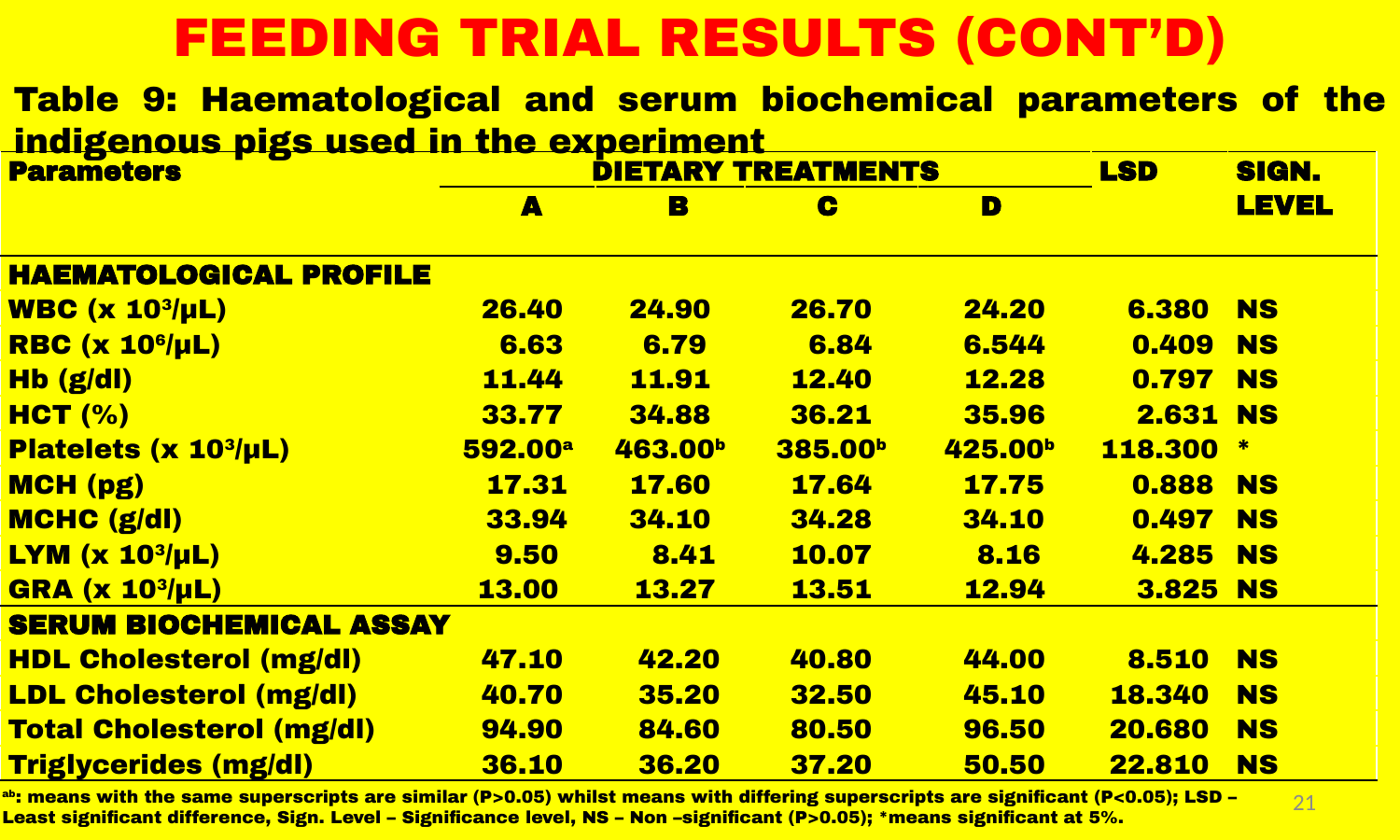

# FEEDING TRIAL RESULTS (CONT’D)
Table 9: Haematological and serum biochemical parameters of the indigenous pigs used in the experiment

| Parameters | DIETARY TREATMENTS |  |  |  | LSD | SIGN. LEVEL |
| --- | --- | --- | --- | --- | --- | --- |
|  | A | B | C | D |  |  |
| HAEMATOLOGICAL PROFILE |  |  |  |  |  |  |
| WBC (x 103/µL) | 26.40 | 24.90 | 26.70 | 24.20 | 6.380 | NS |
| RBC (x 106/µL) | 6.63 | 6.79 | 6.84 | 6.544 | 0.409 | NS |
| Hb (g/dl) | 11.44 | 11.91 | 12.40 | 12.28 | 0.797 | NS |
| HCT (%) | 33.77 | 34.88 | 36.21 | 35.96 | 2.631 | NS |
| Platelets (x 103/µL) | 592.00a | 463.00b | 385.00b | 425.00b | 118.300 | \* |
| MCH (pg) | 17.31 | 17.60 | 17.64 | 17.75 | 0.888 | NS |
| MCHC (g/dl) | 33.94 | 34.10 | 34.28 | 34.10 | 0.497 | NS |
| LYM (x 103/µL) | 9.50 | 8.41 | 10.07 | 8.16 | 4.285 | NS |
| GRA (x 103/µL) | 13.00 | 13.27 | 13.51 | 12.94 | 3.825 | NS |
| SERUM BIOCHEMICAL ASSAY |  |  |  |  |  |  |
| HDL Cholesterol (mg/dl) | 47.10 | 42.20 | 40.80 | 44.00 | 8.510 | NS |
| LDL Cholesterol (mg/dl) | 40.70 | 35.20 | 32.50 | 45.10 | 18.340 | NS |
| Total Cholesterol (mg/dl) | 94.90 | 84.60 | 80.50 | 96.50 | 20.680 | NS |
| Triglycerides (mg/dl) | 36.10 | 36.20 | 37.20 | 50.50 | 22.810 | NS |
21
ab: means with the same superscripts are similar (P>0.05) whilst means with differing superscripts are significant (P<0.05); LSD –   Least significant difference, Sign. Level – Significance level, NS – Non –significant (P>0.05); *means significant at 5%.